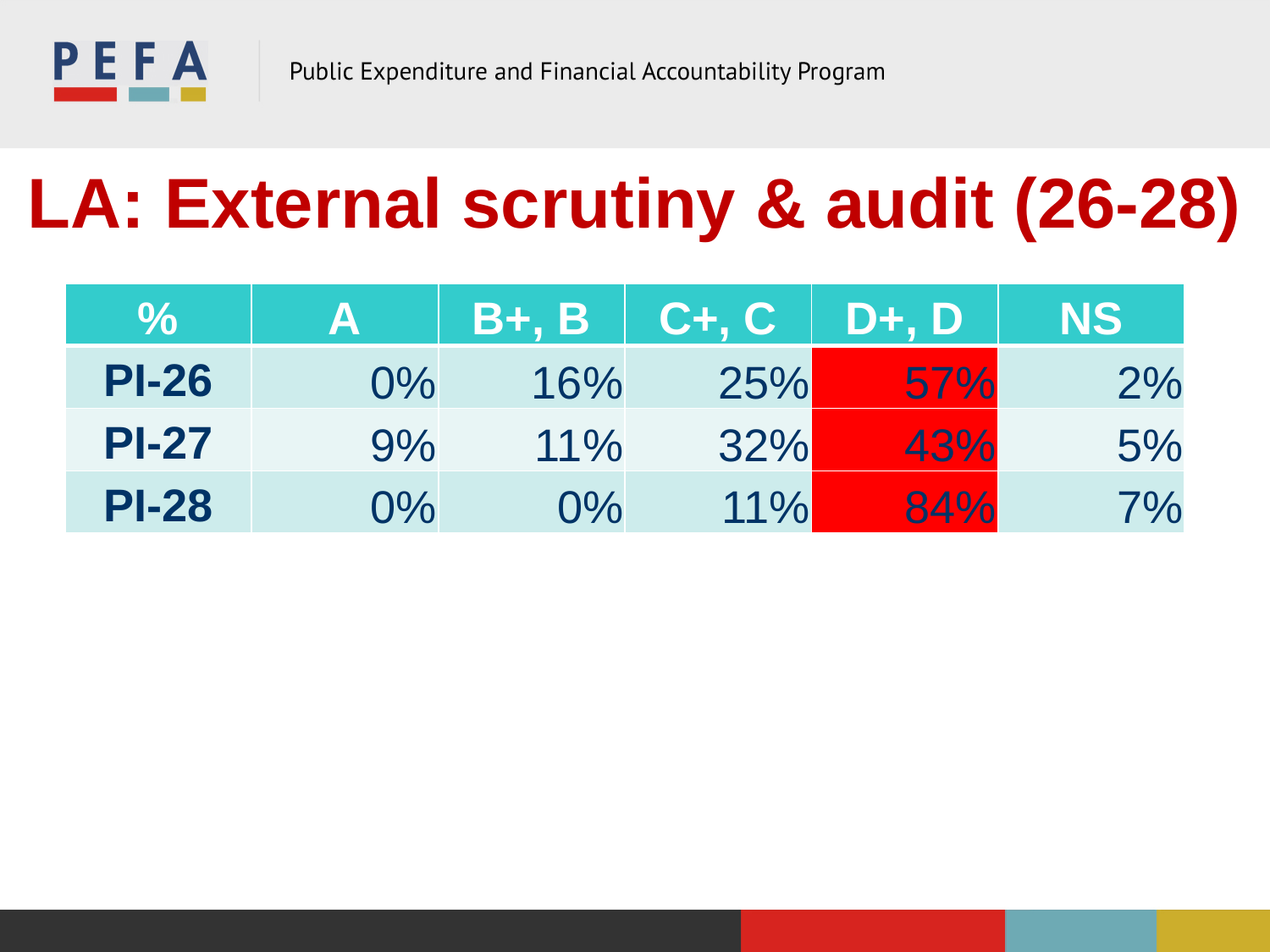

# LA: External scrutiny & audit (26-28)
| % | A | B+, B | C+, C | D+, D | NS |
| --- | --- | --- | --- | --- | --- |
| PI-26 | 0% | 16% | 25% | 57% | 2% |
| PI-27 | 9% | 11% | 32% | 43% | 5% |
| PI-28 | 0% | 0% | 11% | 84% | 7% |